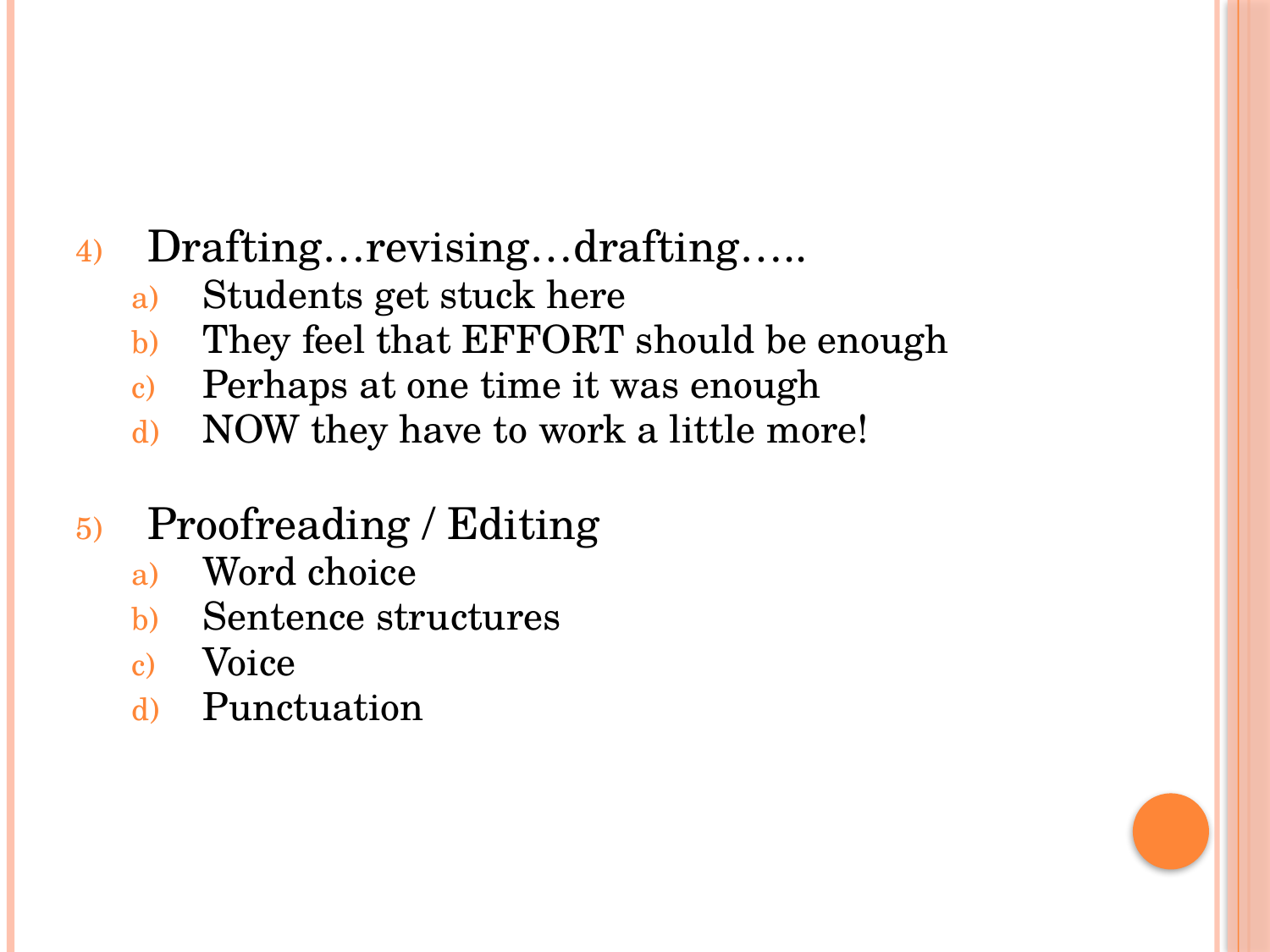

#
Drafting…revising…drafting…..
Students get stuck here
They feel that EFFORT should be enough
Perhaps at one time it was enough
NOW they have to work a little more!

Proofreading / Editing
Word choice
Sentence structures
Voice
Punctuation